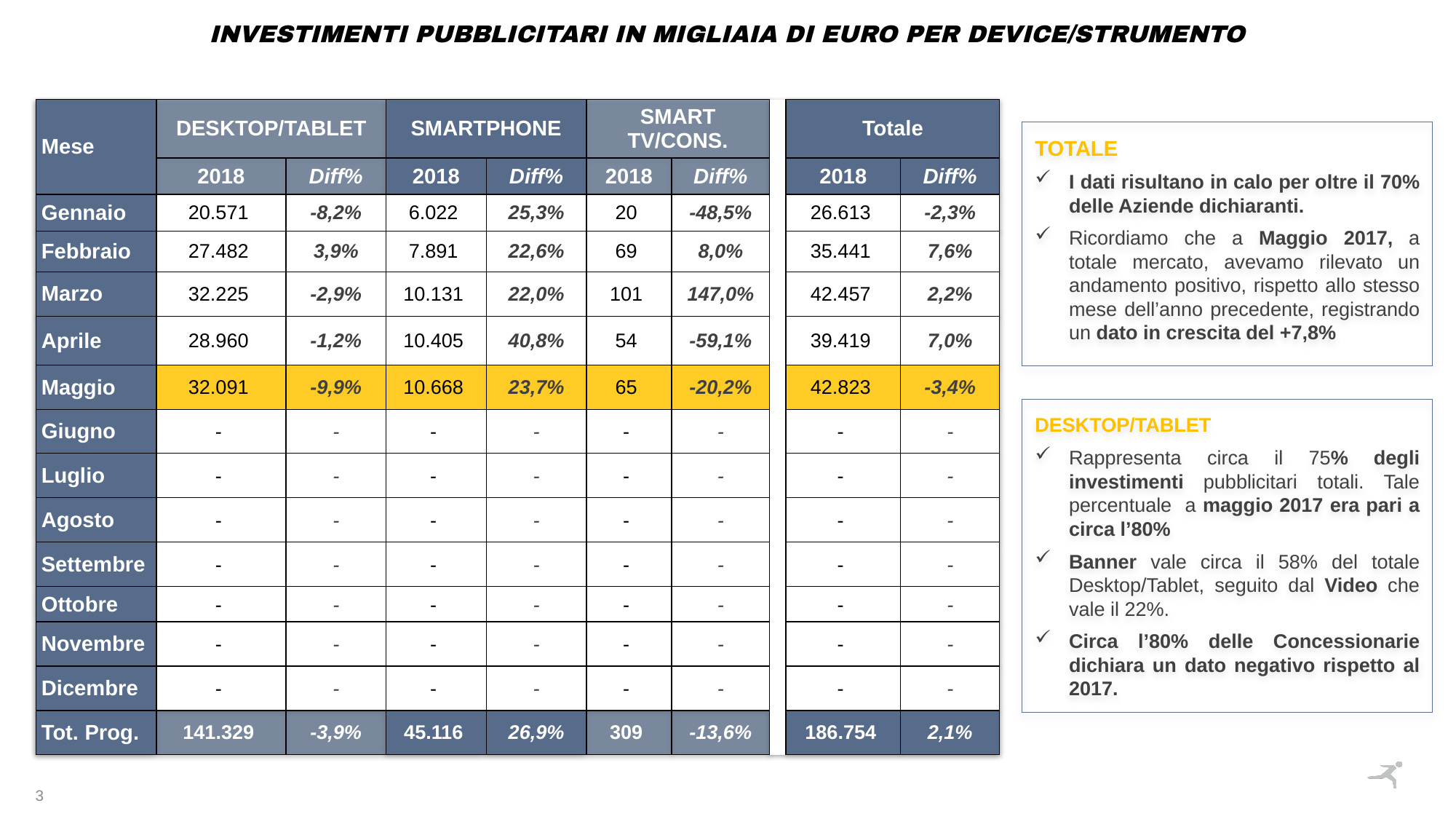

INVESTIMENTI PUBBLICITARI in migliaia di euro per DEVICE/STRUMENTO
| Mese | DESKTOP/TABLET |  | SMARTPHONE |  | SMART TV/CONS. |  |  | Totale |  |
| --- | --- | --- | --- | --- | --- | --- | --- | --- | --- |
|  | 2018 | Diff% | 2018 | Diff% | 2018 | Diff% |  | 2018 | Diff% |
| Gennaio | 20.571 | -8,2% | 6.022 | 25,3% | 20 | -48,5% |  | 26.613 | -2,3% |
| Febbraio | 27.482 | 3,9% | 7.891 | 22,6% | 69 | 8,0% |  | 35.441 | 7,6% |
| Marzo | 32.225 | -2,9% | 10.131 | 22,0% | 101 | 147,0% |  | 42.457 | 2,2% |
| Aprile | 28.960 | -1,2% | 10.405 | 40,8% | 54 | -59,1% |  | 39.419 | 7,0% |
| Maggio | 32.091 | -9,9% | 10.668 | 23,7% | 65 | -20,2% |  | 42.823 | -3,4% |
| Giugno | - | - | - | - | - | - |  | - | - |
| Luglio | - | - | - | - | - | - |  | - | - |
| Agosto | - | - | - | - | - | - |  | - | - |
| Settembre | - | - | - | - | - | - |  | - | - |
| Ottobre | - | - | - | - | - | - |  | - | - |
| Novembre | - | - | - | - | - | - |  | - | - |
| Dicembre | - | - | - | - | - | - |  | - | - |
| Tot. Prog. | 141.329 | -3,9% | 45.116 | 26,9% | 309 | -13,6% |  | 186.754 | 2,1% |
TOTALE

I dati risultano in calo per oltre il 70% delle Aziende dichiaranti.

Ricordiamo che a Maggio 2017, a totale mercato, avevamo rilevato un andamento positivo, rispetto allo stesso mese dell’anno precedente, registrando un dato in crescita del +7,8%

DESKTOP/TABLET

Rappresenta circa il 75% degli investimenti pubblicitari totali. Tale percentuale  a maggio 2017 era pari a circa l’80%

Banner vale circa il 58% del totale Desktop/Tablet, seguito dal Video che vale il 22%.

Circa l’80% delle Concessionarie dichiara un dato negativo rispetto al 2017.
3